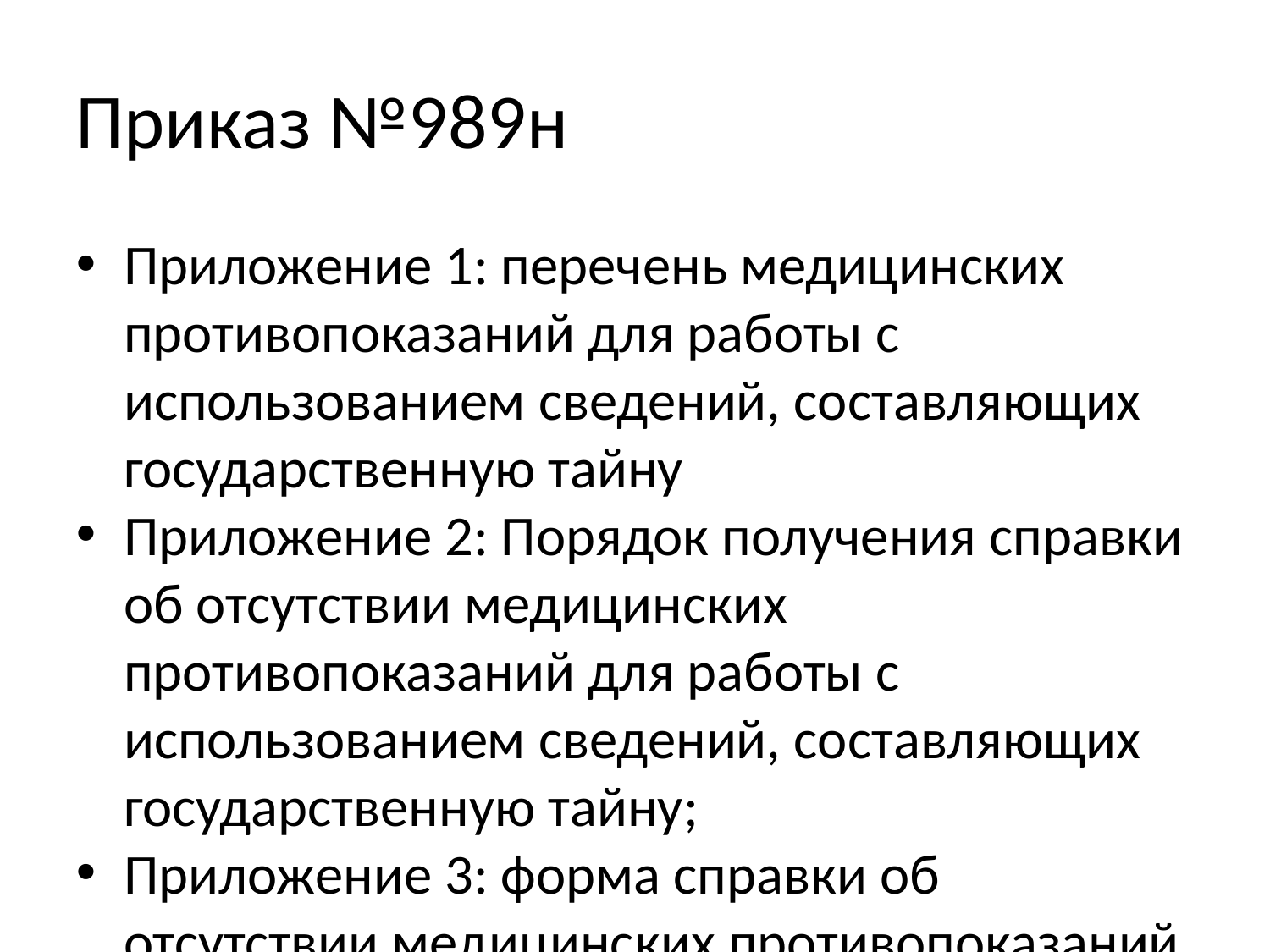

Приказ №989н
Приложение 1: перечень медицинских противопоказаний для работы с использованием сведений, составляющих государственную тайну
Приложение 2: Порядок получения справки об отсутствии медицинских противопоказаний для работы с использованием сведений, составляющих государственную тайну;
Приложение 3: форма справки об отсутствии медицинских противопоказаний для работы с использованием сведений, составляющих государственную тайну.